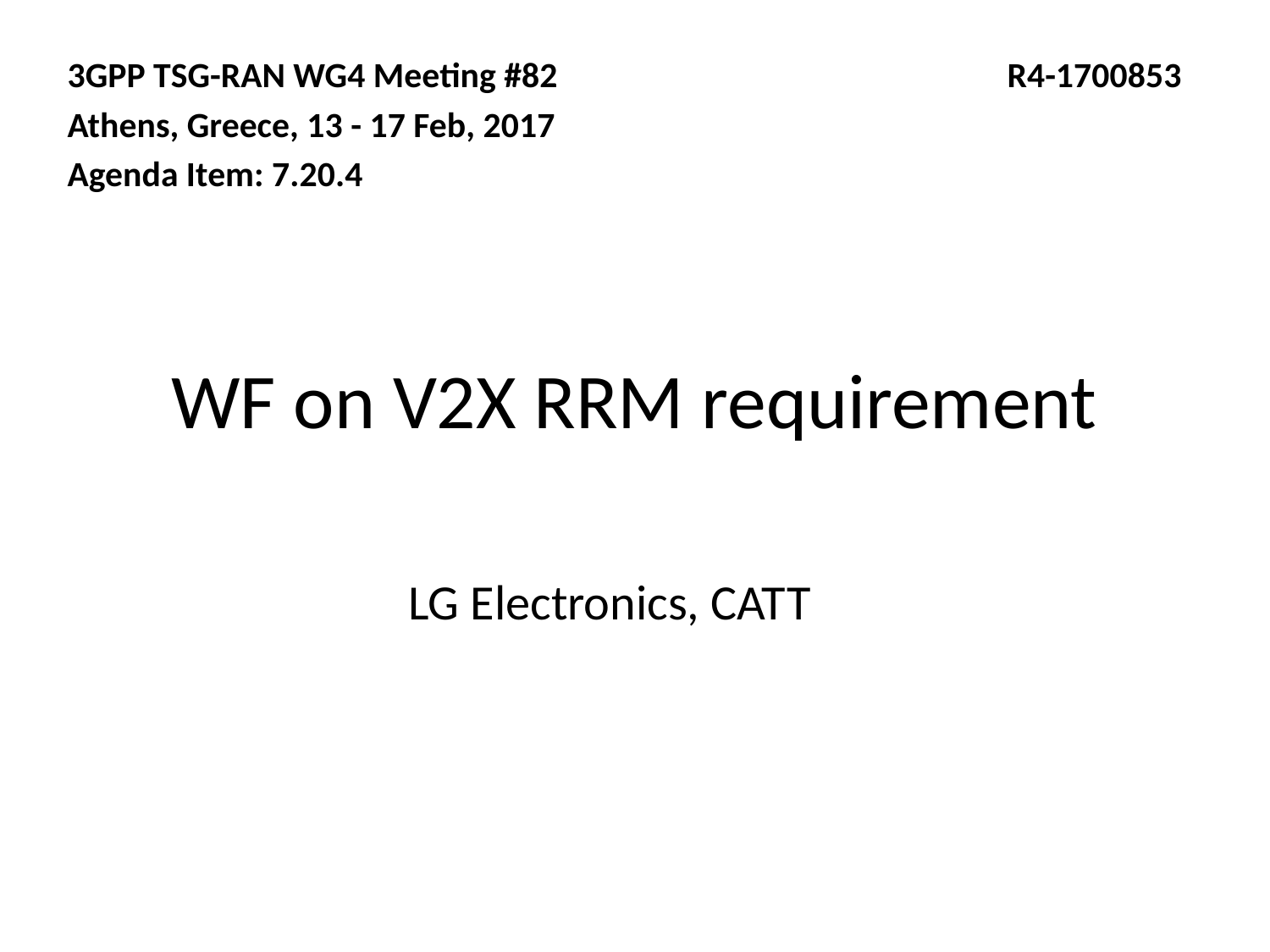

3GPP TSG-RAN WG4 Meeting #82                                                        R4-1700853
Athens, Greece, 13 - 17 Feb, 2017
Agenda Item: 7.20.4
# WF on V2X RRM requirement
LG Electronics, CATT